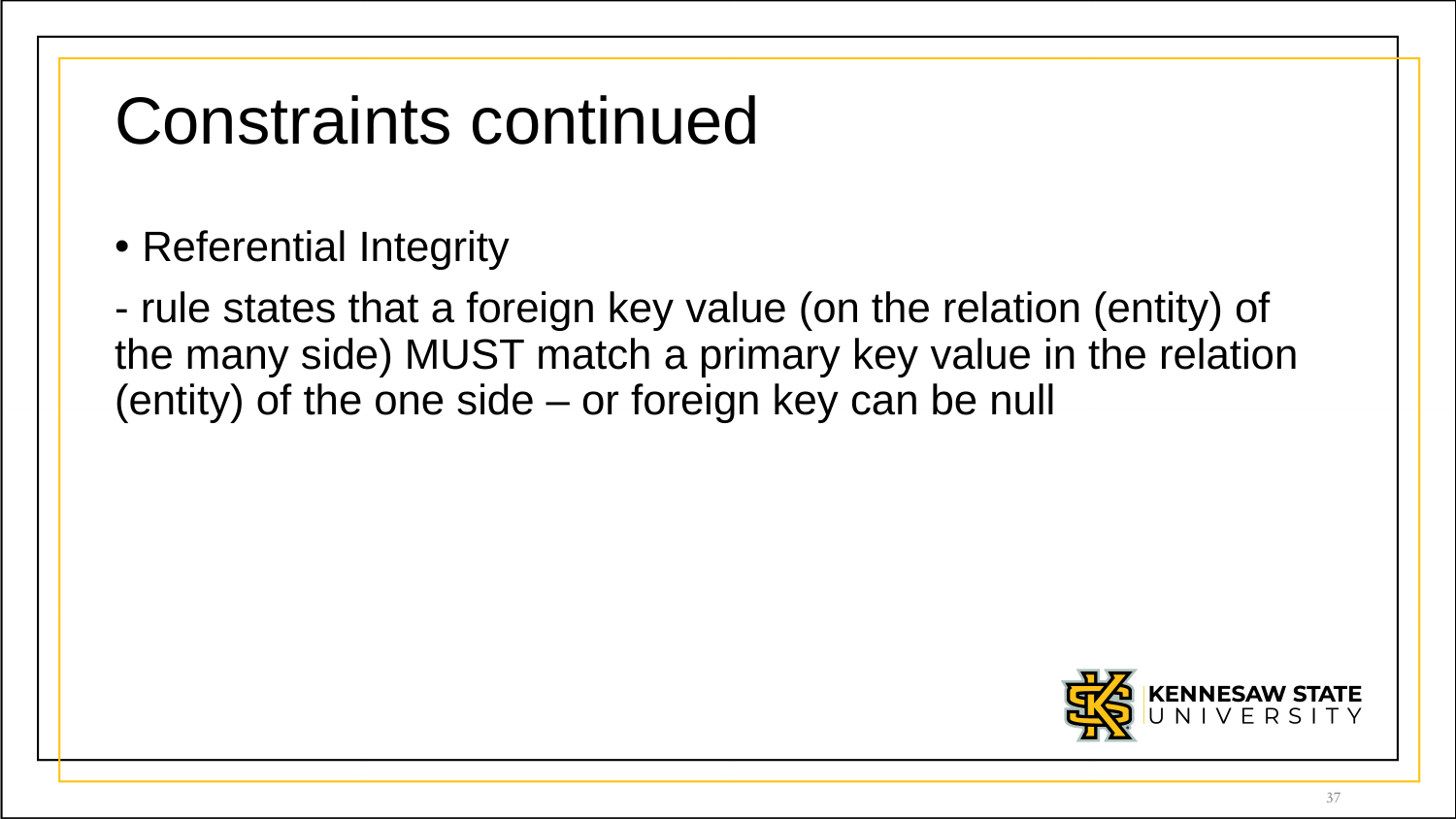

# Constraints continued
Referential Integrity
- rule states that a foreign key value (on the relation (entity) of the many side) MUST match a primary key value in the relation (entity) of the one side – or foreign key can be null
37